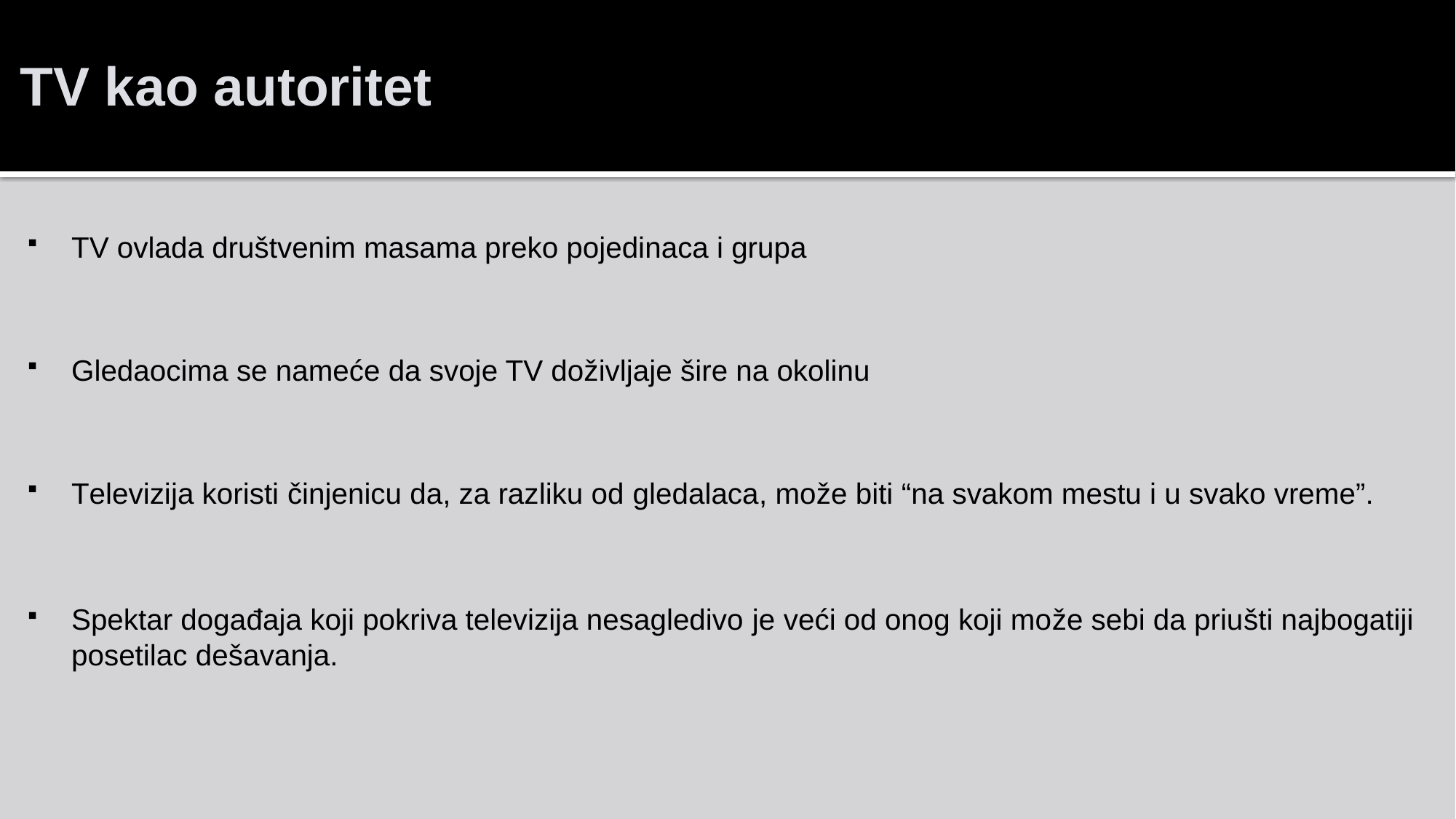

# TV kao autoritet

TV ovlada društvenim masama preko pojedinaca i grupa

Gledaocima se nameće da svoje TV doživljaje šire na okolinu

Televizija koristi činjenicu da, za razliku od gledalaca, može biti “na svakom mestu i u svako vreme”.

Spektar događaja koji pokriva televizija nesagledivo je veći od onog koji može sebi da priušti najbogatiji posetilac dešavanja.